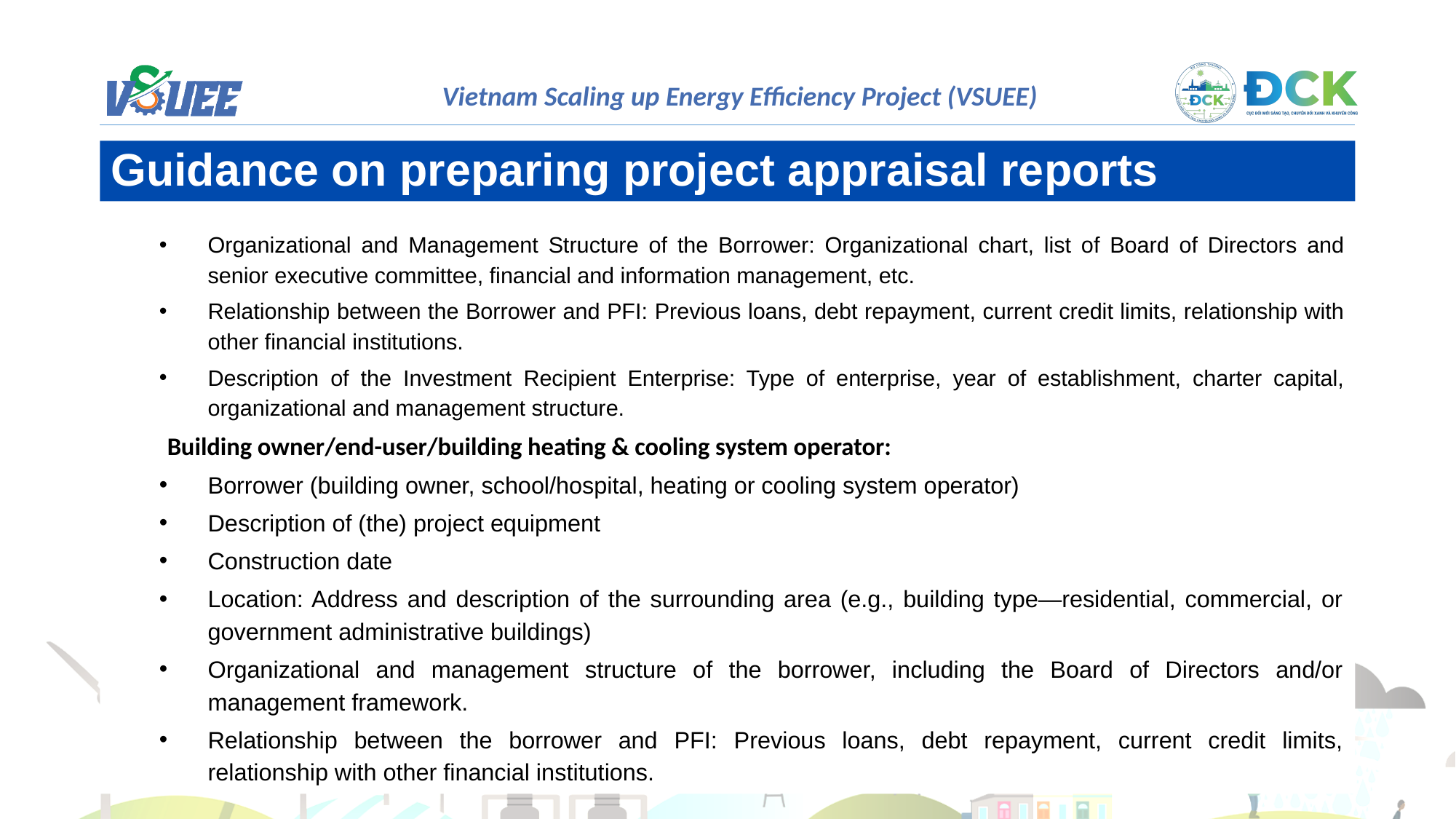

Guidance on preparing project appraisal reports
Organizational and Management Structure of the Borrower: Organizational chart, list of Board of Directors and senior executive committee, financial and information management, etc.
Relationship between the Borrower and PFI: Previous loans, debt repayment, current credit limits, relationship with other financial institutions.
Description of the Investment Recipient Enterprise: Type of enterprise, year of establishment, charter capital, organizational and management structure.
Building owner/end-user/building heating & cooling system operator:
Borrower (building owner, school/hospital, heating or cooling system operator)
Description of (the) project equipment
Construction date
Location: Address and description of the surrounding area (e.g., building type—residential, commercial, or government administrative buildings)
Organizational and management structure of the borrower, including the Board of Directors and/or management framework.
Relationship between the borrower and PFI: Previous loans, debt repayment, current credit limits, relationship with other financial institutions.